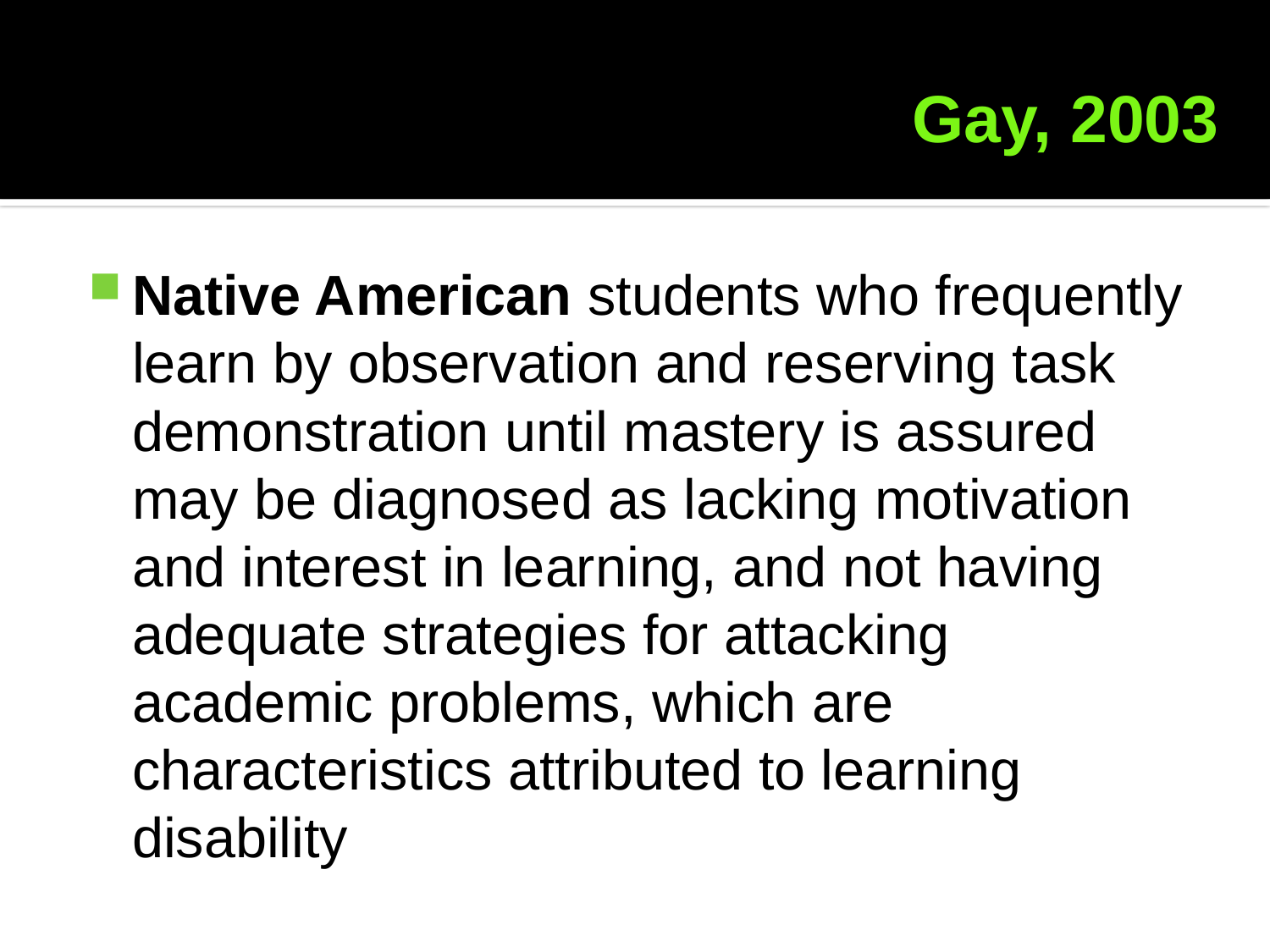

Gay, 2003
Native American students who frequently learn by observation and reserving task demonstration until mastery is assured may be diagnosed as lacking motivation and interest in learning, and not having adequate strategies for attacking academic problems, which are characteristics attributed to learning disability